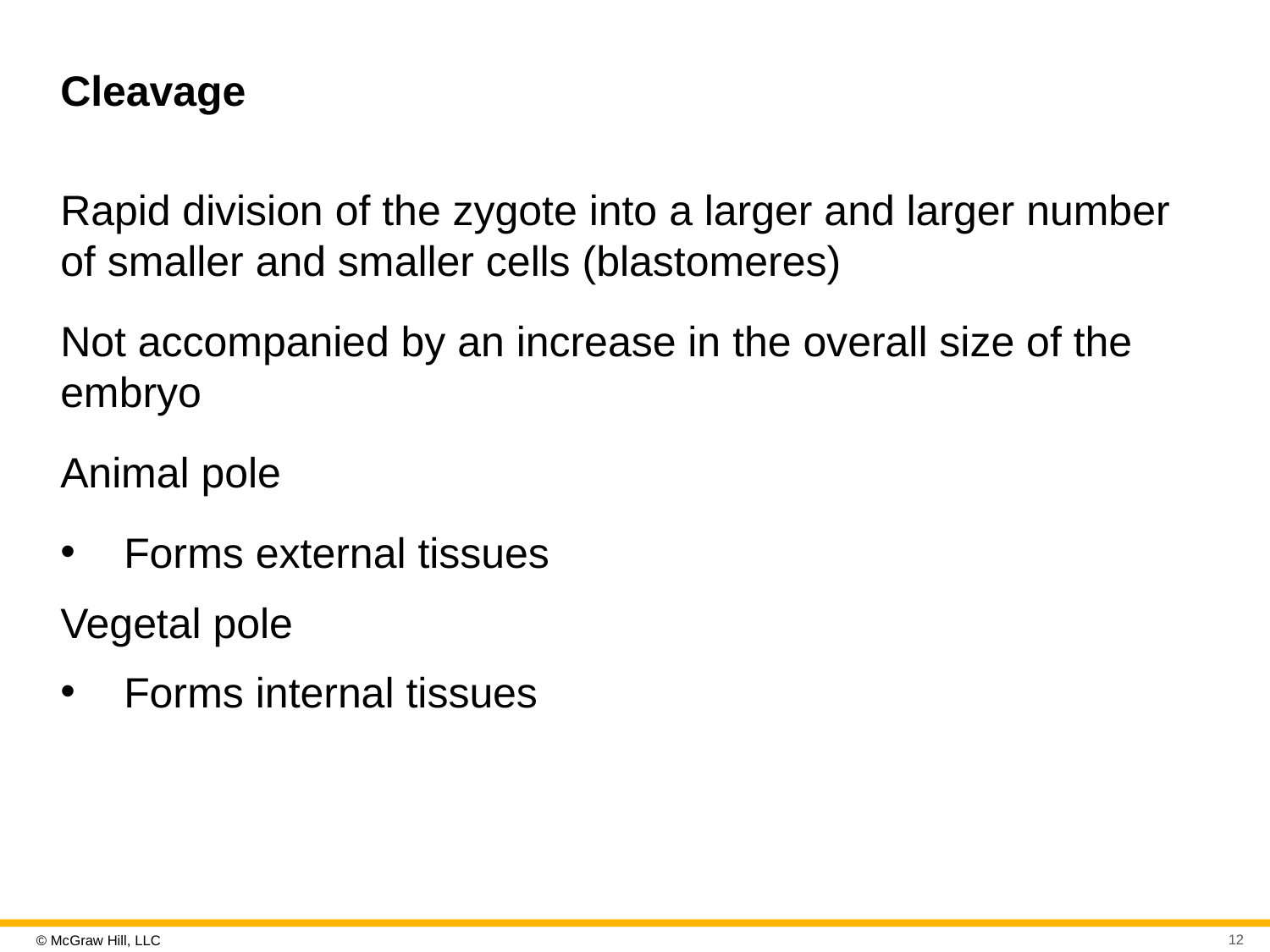

# Cleavage
Rapid division of the zygote into a larger and larger number of smaller and smaller cells (blastomeres)
Not accompanied by an increase in the overall size of the embryo
Animal pole
Forms external tissues
Vegetal pole
Forms internal tissues
12